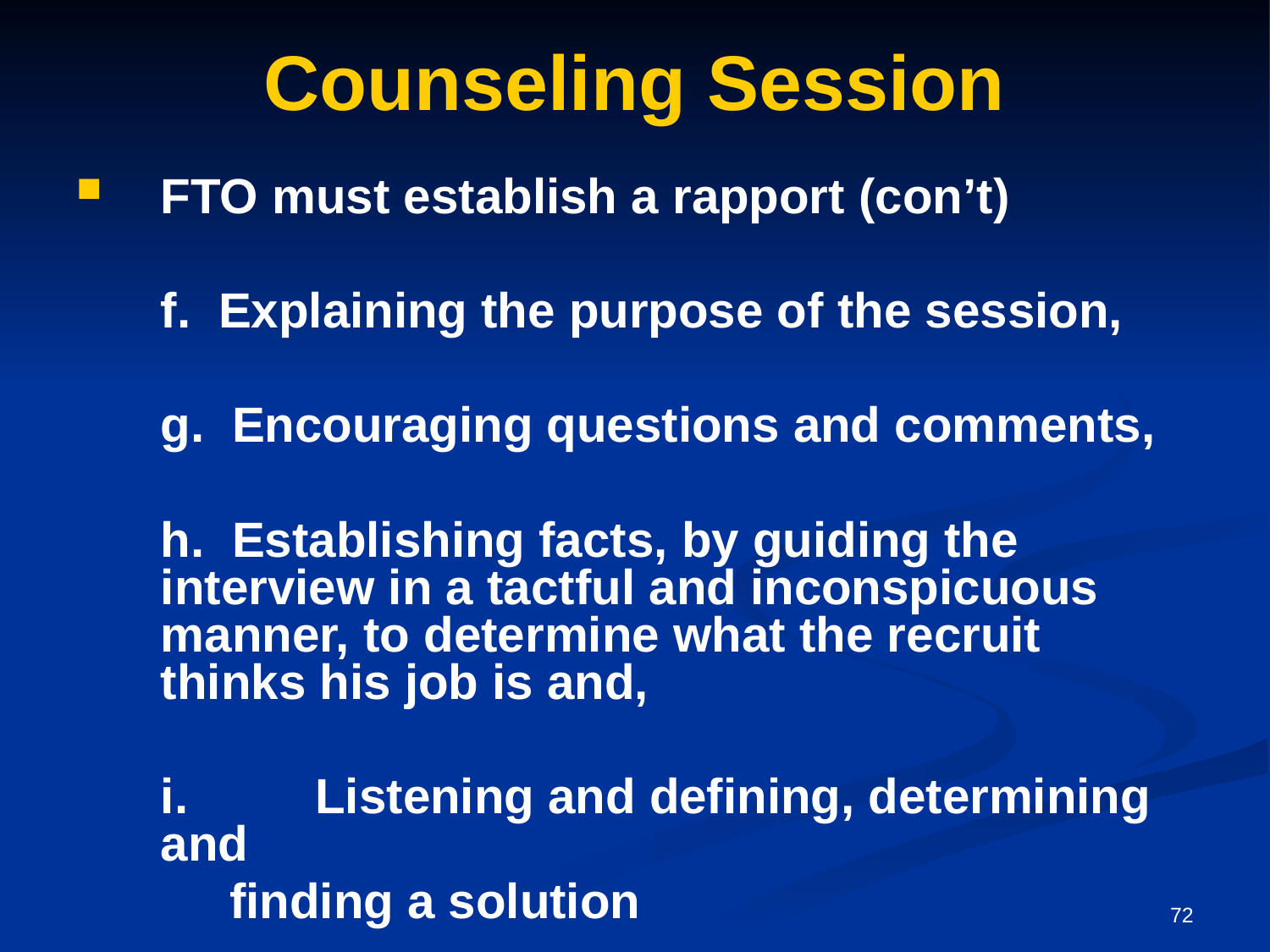

# Counseling Session
FTO must establish a rapport (con’t)

	f.  Explaining the purpose of the session,

	g.  Encouraging questions and comments,

	h.  Establishing facts, by guiding the		  interview in a tactful and inconspicuous 	  manner, to determine what the recruit 	  thinks his job is and,

	i.	  Listening and defining, determining and
	     finding a solution
72